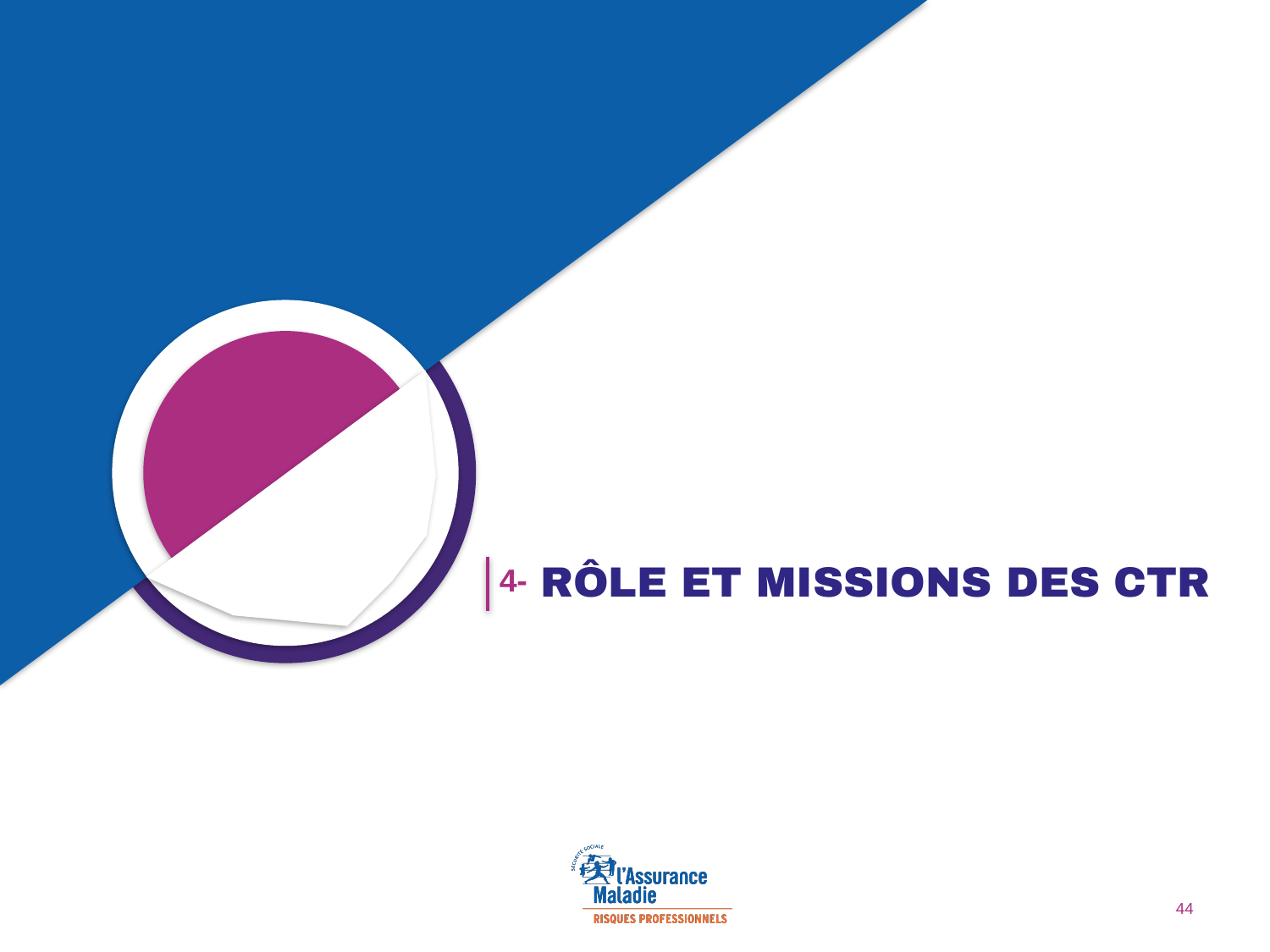

# Rôle et missions des ctr
4-
44